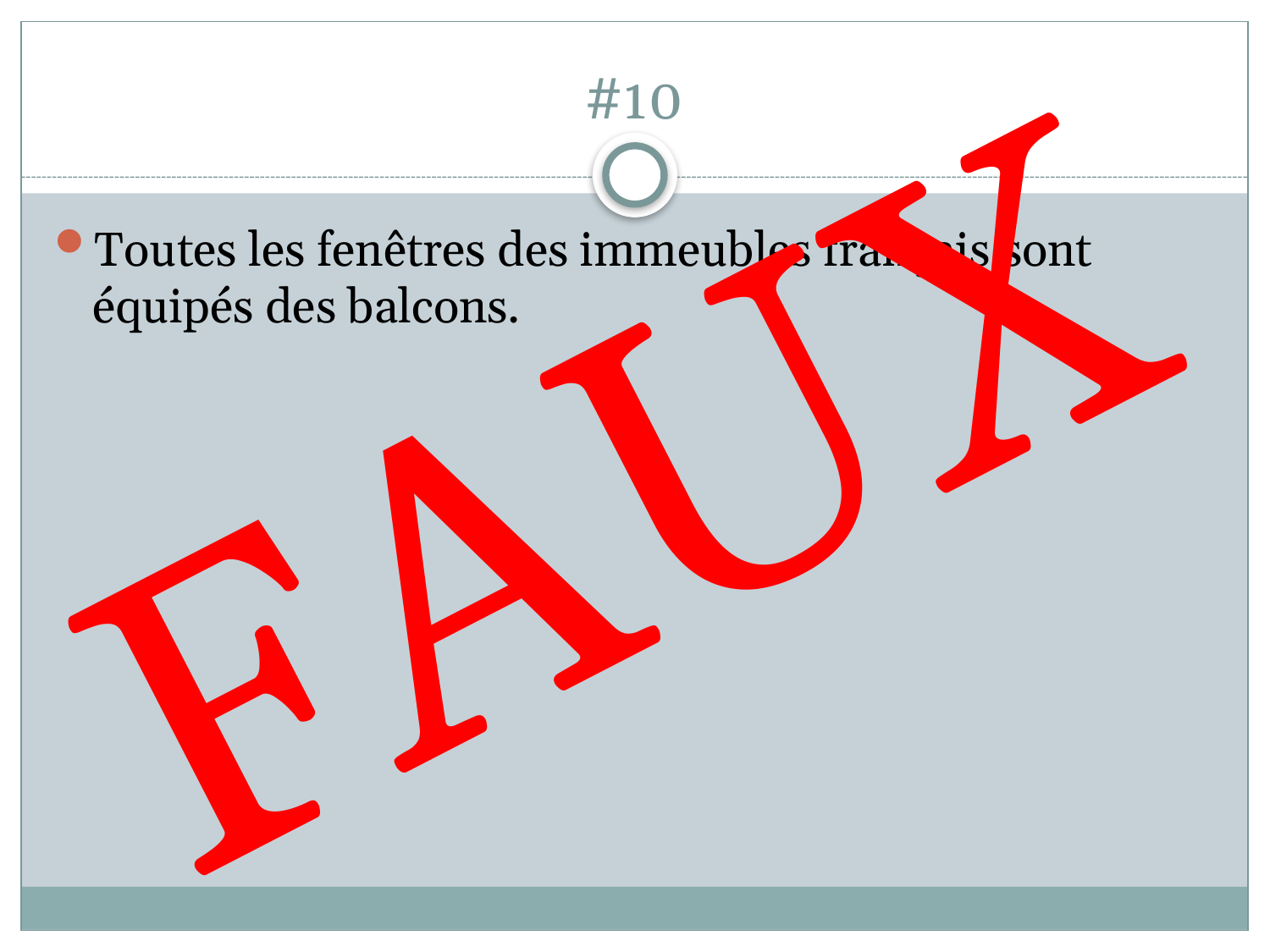

# #10
Toutes les fenêtres des immeubles français sont équipés des balcons.
FAUX